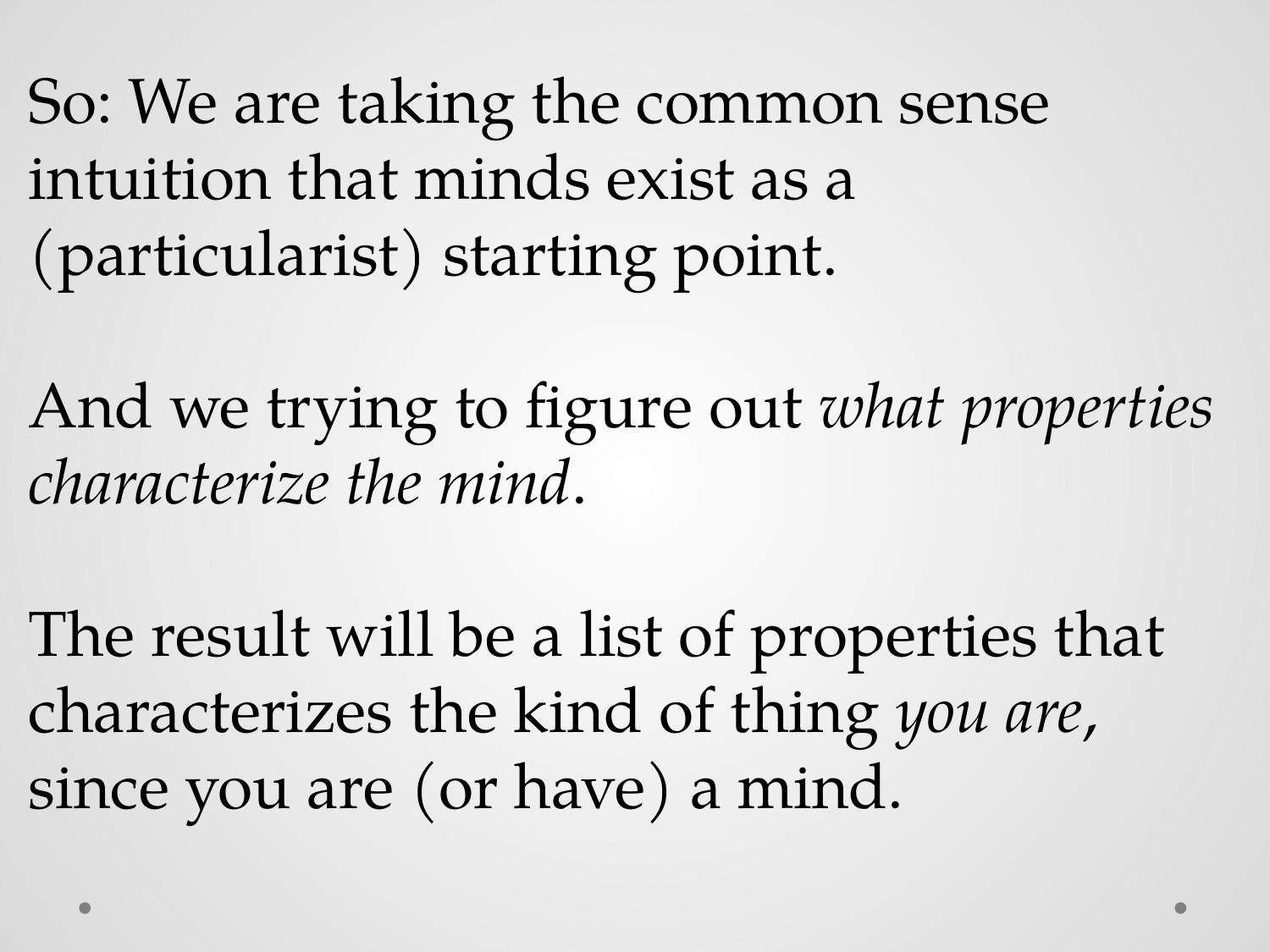

So: We are taking the common sense intuition that minds exist as a (particularist) starting point.

And we trying to figure out what properties characterize the mind.

The result will be a list of properties that characterizes the kind of thing you are,  since you are (or have) a mind.